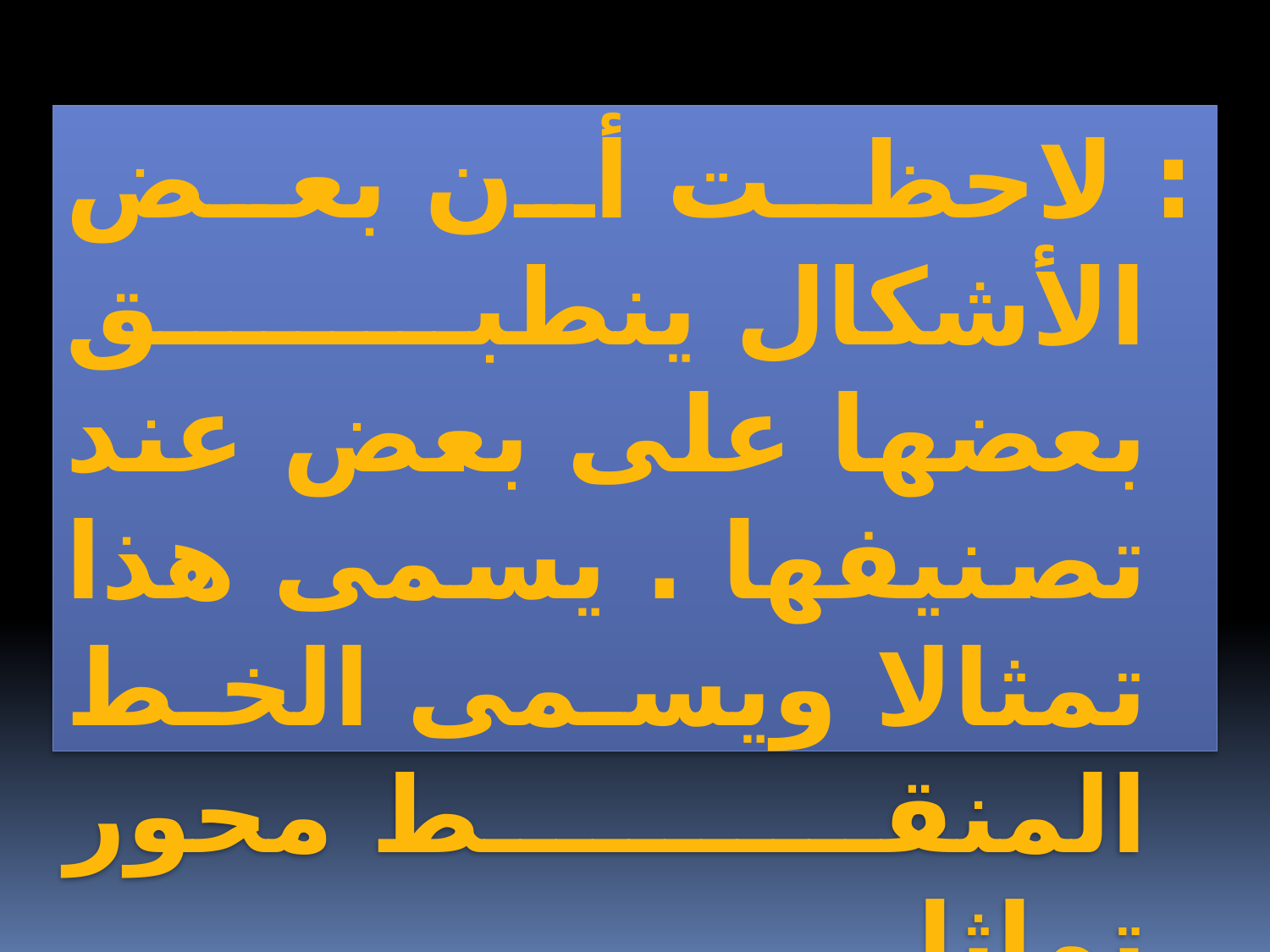

: لاحظت أن بعض الأشكال ينطبق بعضها على بعض عند تصنيفها . يسمى هذا تمثالا ويسمى الخط المنقط محور تماثل .